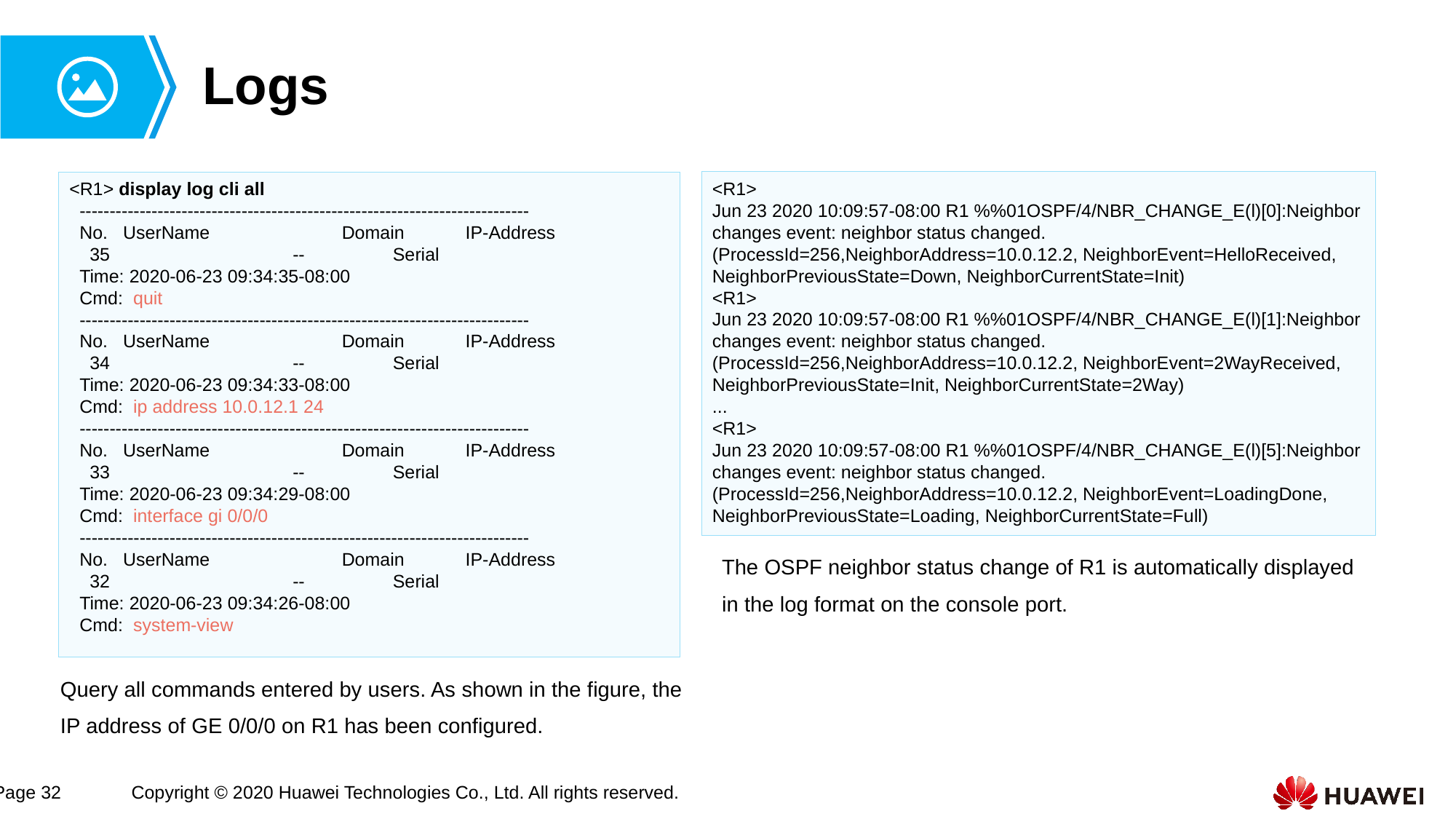

# Logs
<R1> display log cli all
  ---------------------------------------------------------------------------
  No.   UserName                          Domain            IP-Address
    35                                    --    　          Serial
  Time: 2020-06-23 09:34:35-08:00
  Cmd:  quit
  ---------------------------------------------------------------------------
  No.   UserName                          Domain            IP-Address
    34                                    --    　          Serial
  Time: 2020-06-23 09:34:33-08:00
  Cmd:  ip address 10.0.12.1 24
  ---------------------------------------------------------------------------
  No.   UserName                          Domain            IP-Address
    33                                    --    　          Serial
  Time: 2020-06-23 09:34:29-08:00
  Cmd:  interface gi 0/0/0
  ---------------------------------------------------------------------------
  No.   UserName                          Domain            IP-Address
    32                                    --    　          Serial
  Time: 2020-06-23 09:34:26-08:00
  Cmd:  system-view
<R1>
Jun 23 2020 10:09:57-08:00 R1 %%01OSPF/4/NBR_CHANGE_E(l)[0]:Neighbor changes event: neighbor status changed. (ProcessId=256,NeighborAddress=10.0.12.2, NeighborEvent=HelloReceived, NeighborPreviousState=Down, NeighborCurrentState=Init)
<R1>
Jun 23 2020 10:09:57-08:00 R1 %%01OSPF/4/NBR_CHANGE_E(l)[1]:Neighbor changes event: neighbor status changed. (ProcessId=256,NeighborAddress=10.0.12.2, NeighborEvent=2WayReceived, NeighborPreviousState=Init, NeighborCurrentState=2Way)
...
<R1>
Jun 23 2020 10:09:57-08:00 R1 %%01OSPF/4/NBR_CHANGE_E(l)[5]:Neighbor changes event: neighbor status changed. (ProcessId=256,NeighborAddress=10.0.12.2, NeighborEvent=LoadingDone, NeighborPreviousState=Loading, NeighborCurrentState=Full)
The OSPF neighbor status change of R1 is automatically displayed in the log format on the console port.
Query all commands entered by users. As shown in the figure, the IP address of GE 0/0/0 on R1 has been configured.